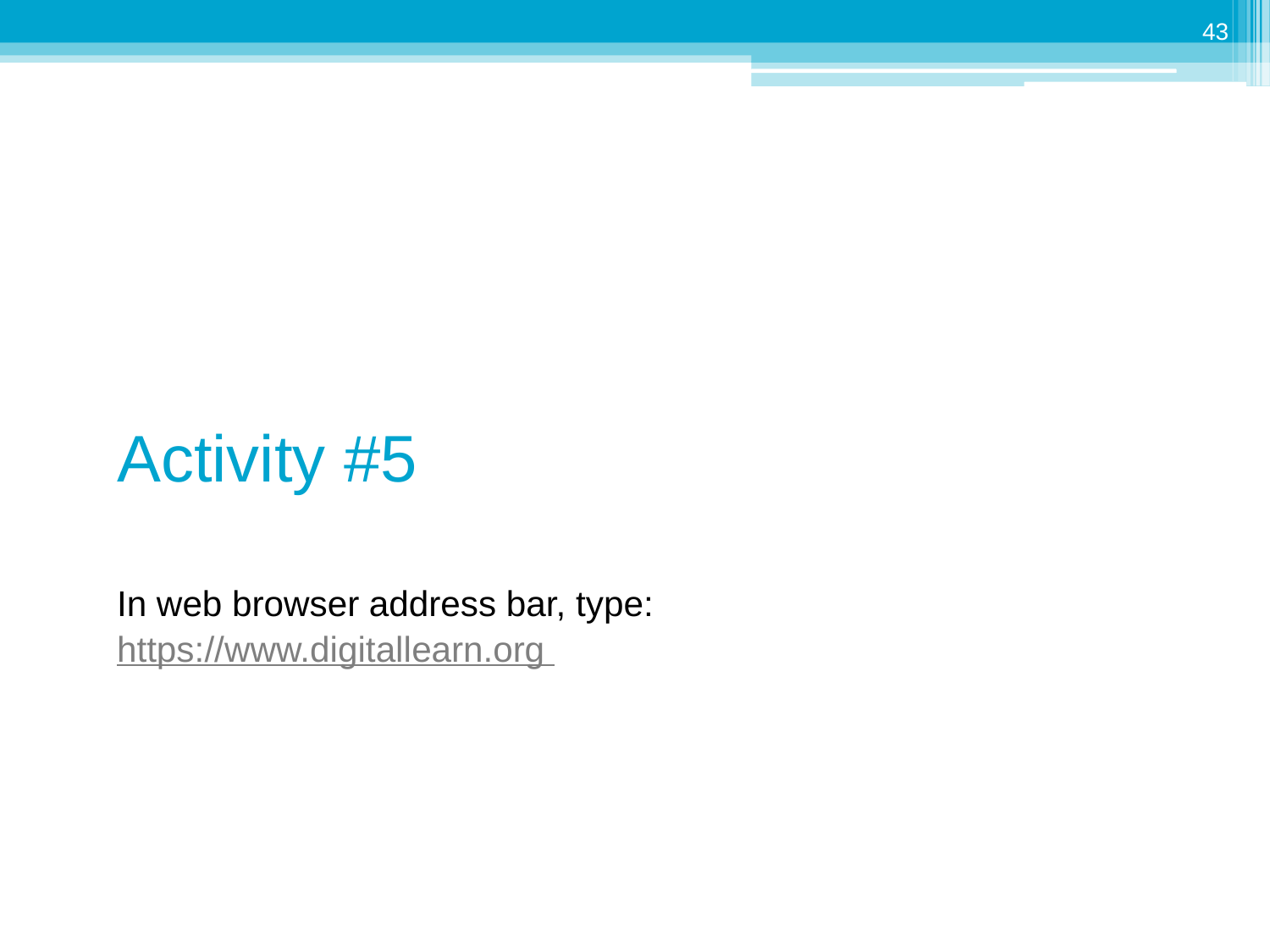

43
Activity #5

In web browser address bar, type:
https://www.digitallearn.org